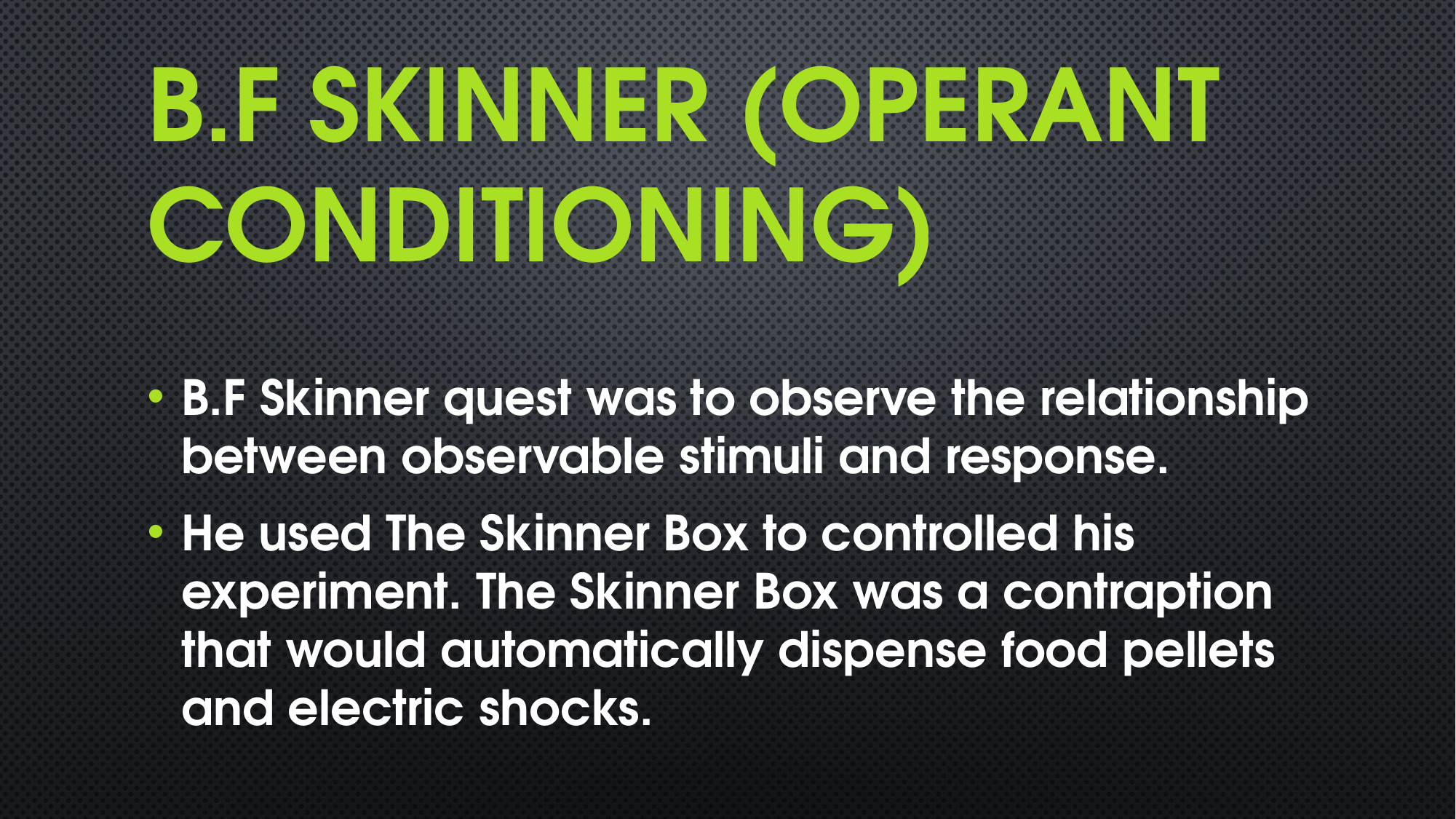

# b.F skinner (operant conditioning)
B.F Skinner quest was to observe the relationship between observable stimuli and response.
He used The Skinner Box to controlled his experiment. The Skinner Box was a contraption that would automatically dispense food pellets and electric shocks.